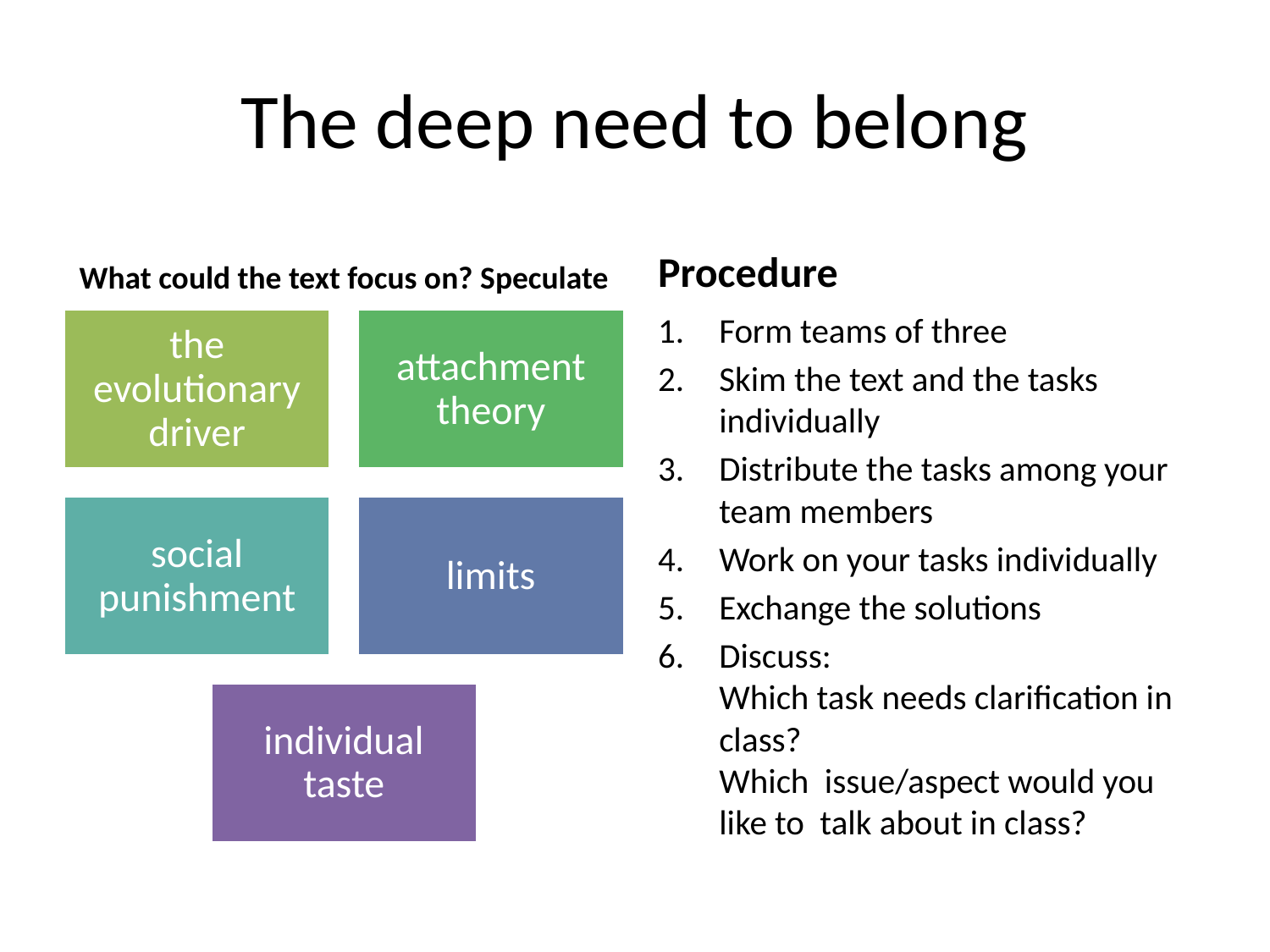

# The deep need to belong
What could the text focus on? Speculate
Procedure
the evolutionary driver
attachment theory
social punishment
limits
individual taste
Form teams of three
Skim the text and the tasks individually
Distribute the tasks among your team members
Work on your tasks individually
Exchange the solutions
Discuss:
Which task needs clarification in class?
Which  issue/aspect would you like to  talk about in class?